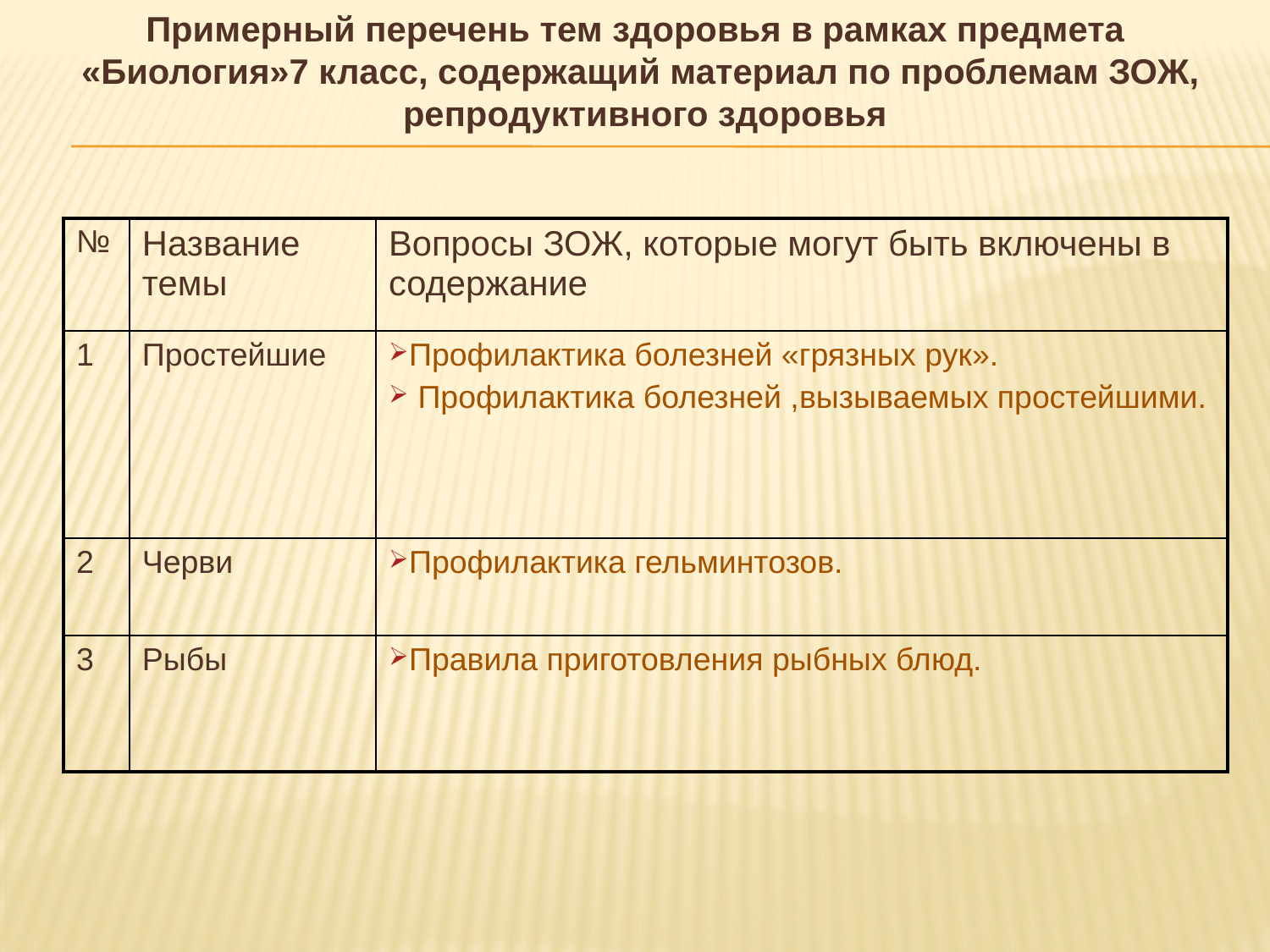

Примерный перечень тем здоровья в рамках предмета
«Биология»7 класс, содержащий материал по проблемам ЗОЖ,
 репродуктивного здоровья
| № | Название темы | Вопросы ЗОЖ, которые могут быть включены в содержание |
| --- | --- | --- |
| 1 | Простейшие | Профилактика болезней «грязных рук». Профилактика болезней ,вызываемых простейшими. |
| 2 | Черви | Профилактика гельминтозов. |
| 3 | Рыбы | Правила приготовления рыбных блюд. |